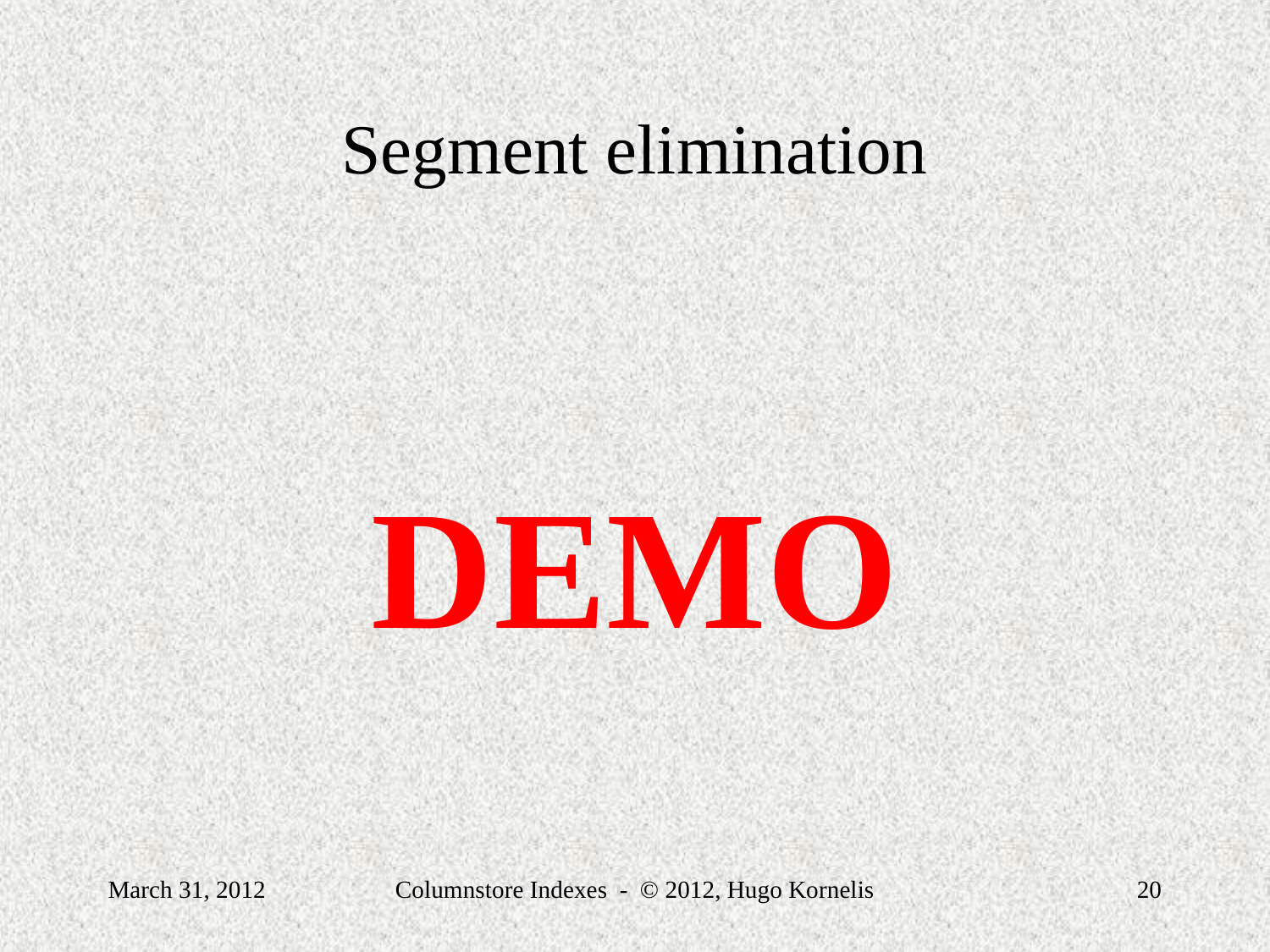

# Segment elimination
DEMO
March 31, 2012
Columnstore Indexes  -  © 2012, Hugo Kornelis
20